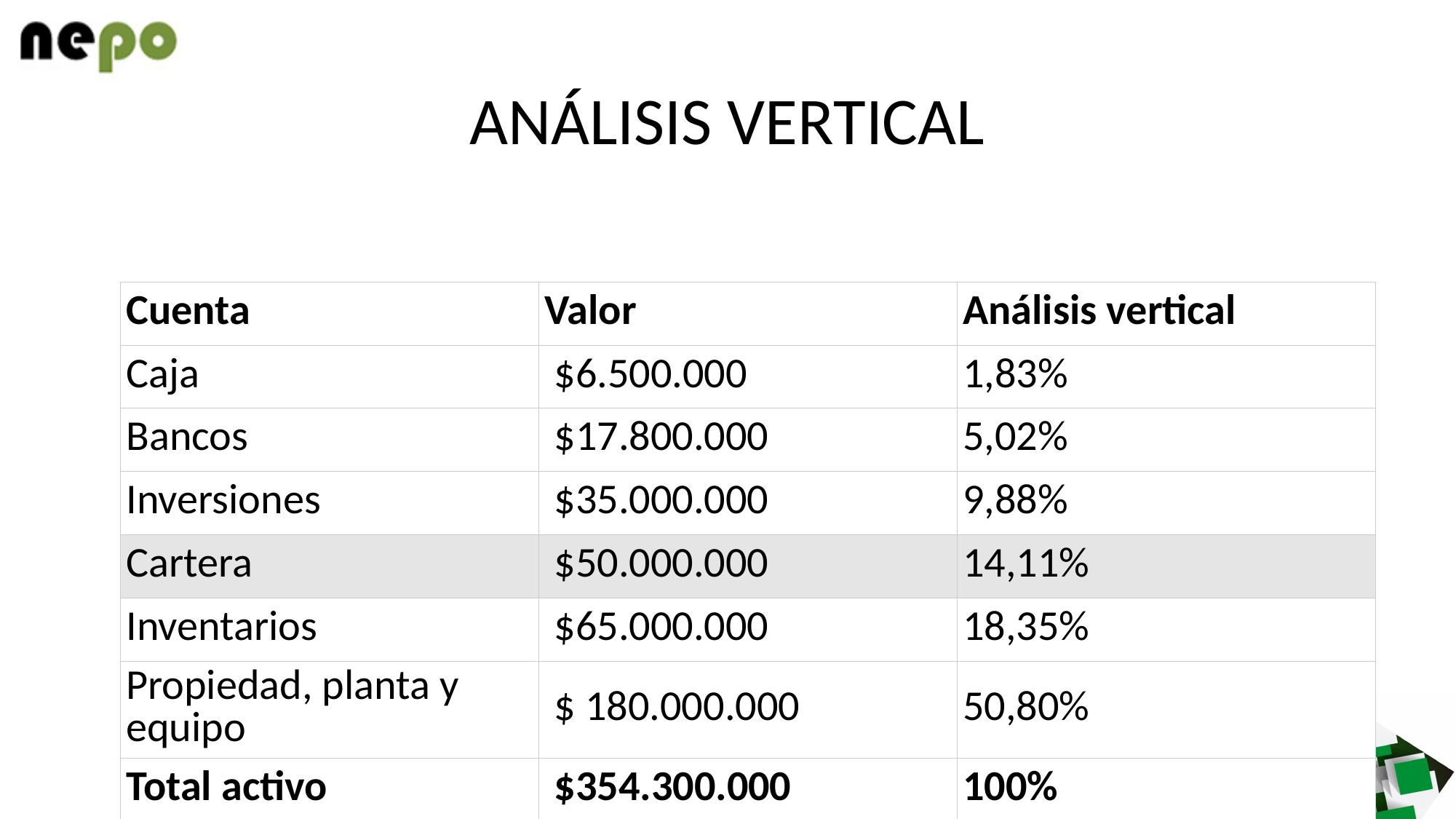

# ANÁLISIS VERTICAL
| Cuenta | Valor | Análisis vertical |
| --- | --- | --- |
| Caja | $6.500.000 | 1,83% |
| Bancos | $17.800.000 | 5,02% |
| Inversiones | $35.000.000 | 9,88% |
| Cartera | $50.000.000 | 14,11% |
| Inventarios | $65.000.000 | 18,35% |
| Propiedad, planta y equipo | $ 180.000.000 | 50,80% |
| Total activo | $354.300.000 | 100% |